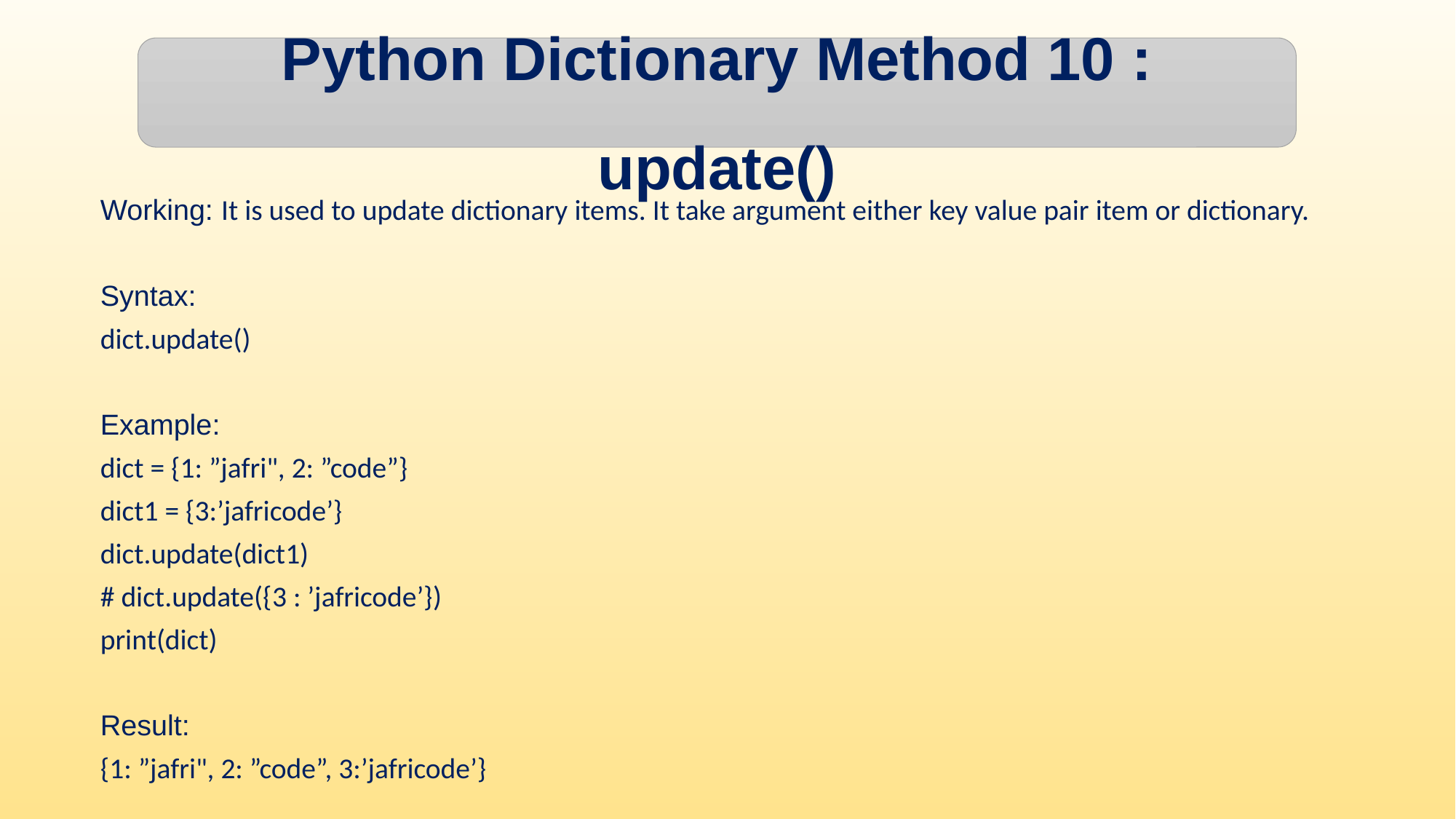

Python Dictionary Method 10 : update()
Working: It is used to update dictionary items. It take argument either key value pair item or dictionary.

Syntax:
dict.update()

Example:
dict = {1: ”jafri", 2: ”code”}
dict1 = {3:’jafricode’}
dict.update(dict1)
# dict.update({3 : ’jafricode’})
print(dict)

Result:
{1: ”jafri", 2: ”code”, 3:’jafricode’}